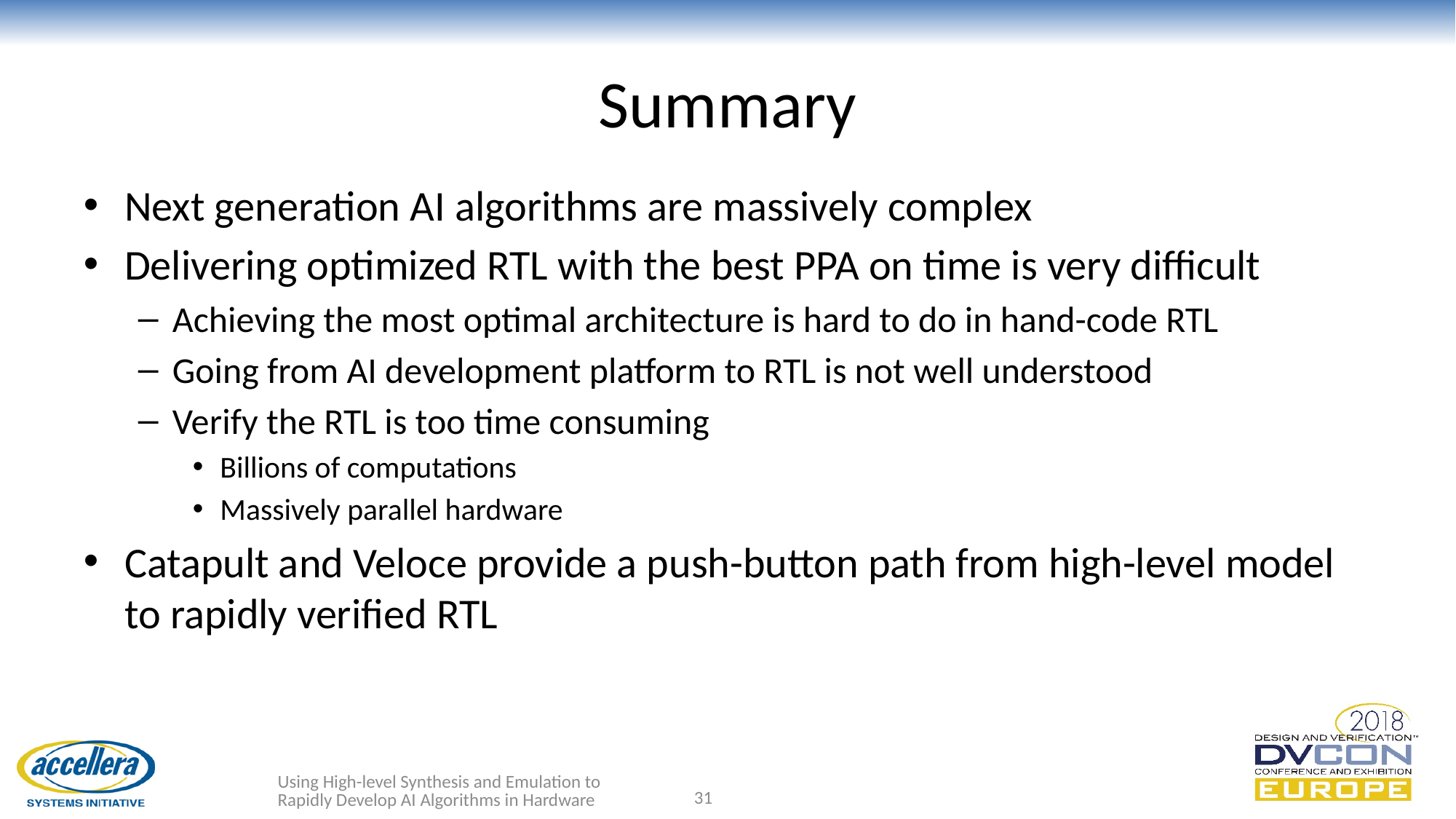

# Summary
Next generation AI algorithms are massively complex
Delivering optimized RTL with the best PPA on time is very difficult
Achieving the most optimal architecture is hard to do in hand-code RTL
Going from AI development platform to RTL is not well understood
Verify the RTL is too time consuming
Billions of computations
Massively parallel hardware
Catapult and Veloce provide a push-button path from high-level model to rapidly verified RTL

Using High-level Synthesis and Emulation to Rapidly Develop AI Algorithms in Hardware
31